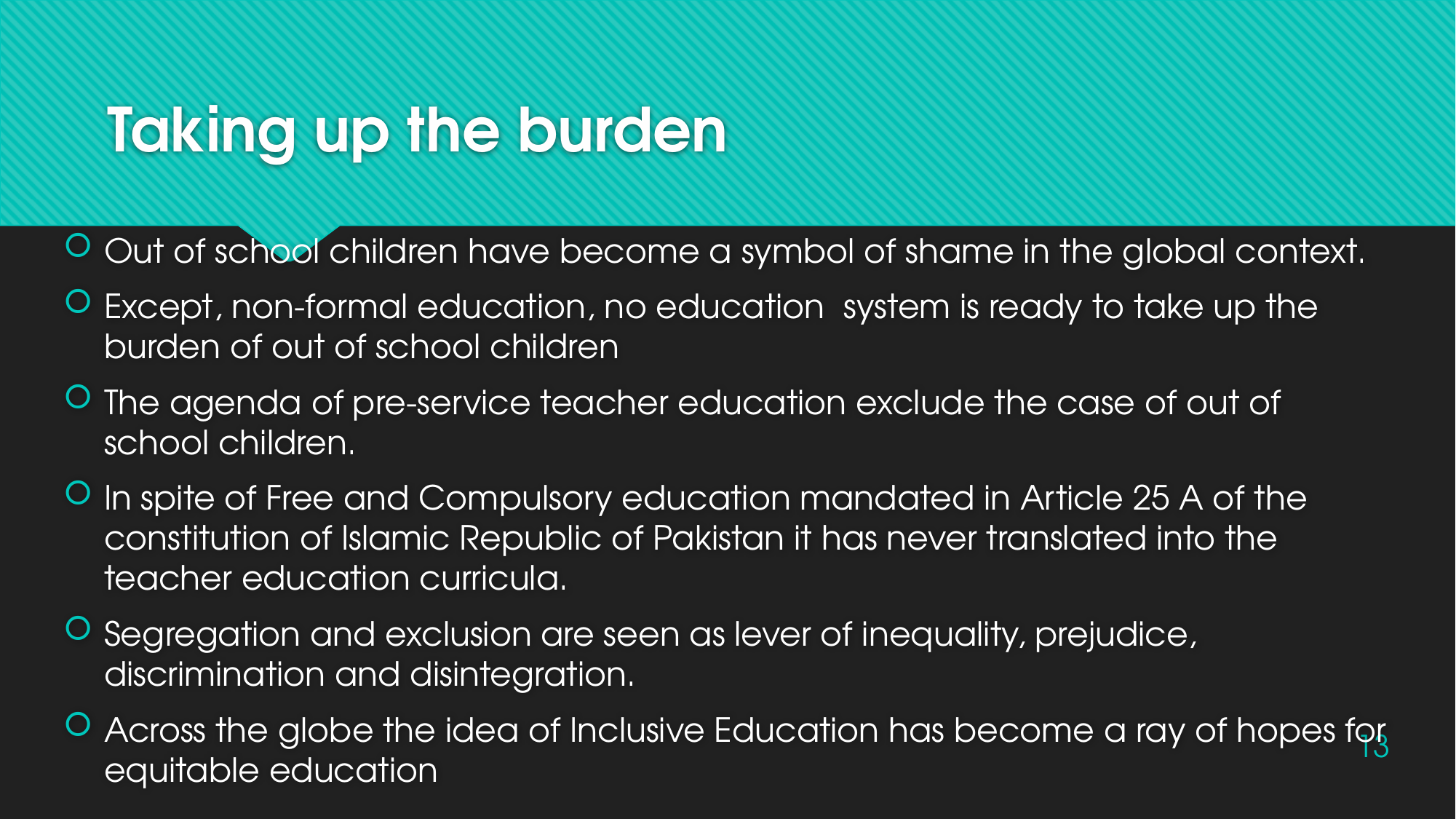

# Taking up the burden
Out of school children have become a symbol of shame in the global context.
Except, non-formal education, no education  system is ready to take up the burden of out of school children
The agenda of pre-service teacher education exclude the case of out of school children.
In spite of Free and Compulsory education mandated in Article 25 A of the constitution of Islamic Republic of Pakistan it has never translated into the teacher education curricula.
Segregation and exclusion are seen as lever of inequality, prejudice, discrimination and disintegration.
Across the globe the idea of Inclusive Education has become a ray of hopes for equitable education
13